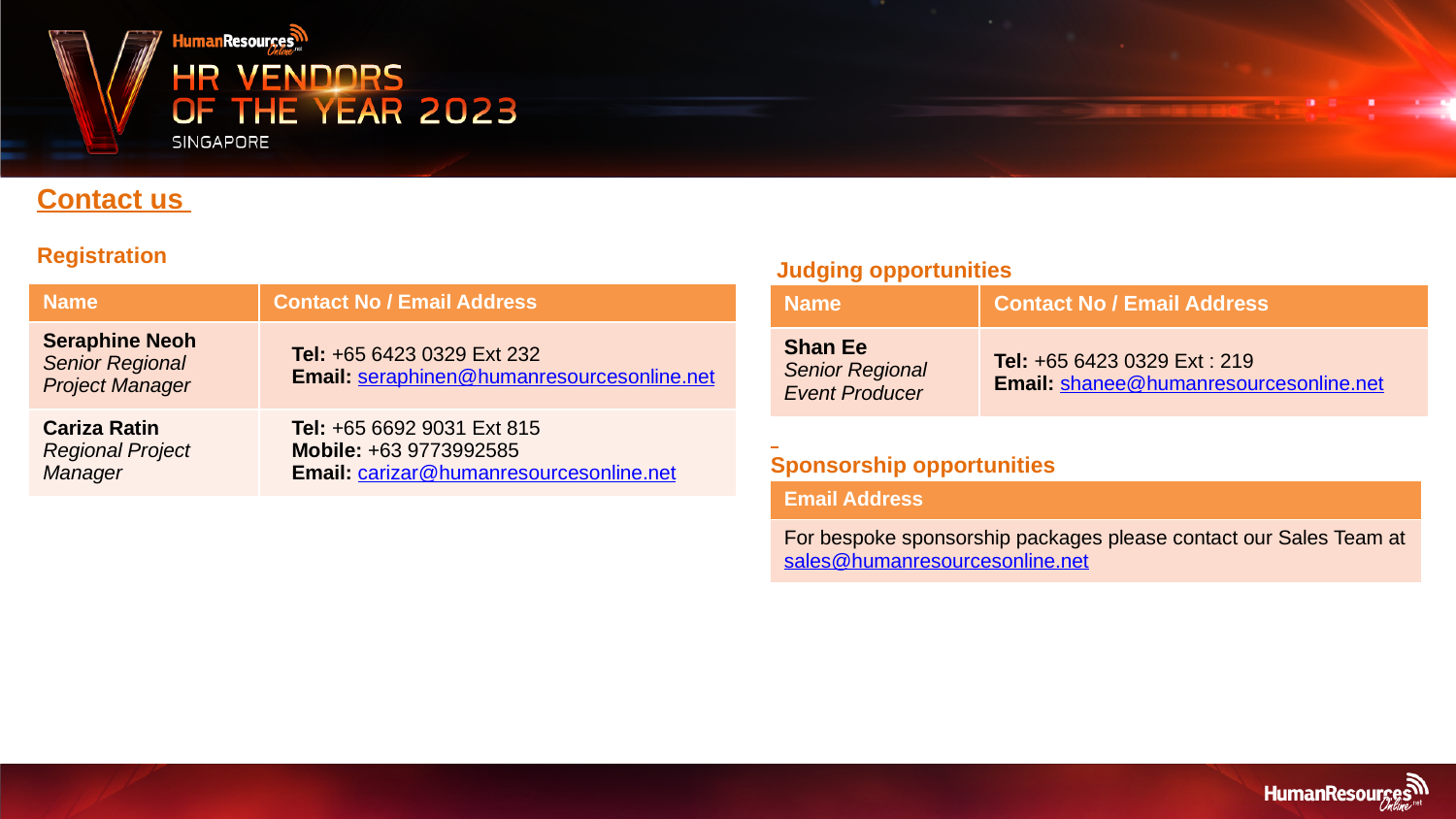

Contact us

Registration

Judging opportunities
| Name | Contact No / Email Address |
| --- | --- |
| Seraphine Neoh Senior Regional Project Manager | Tel: +65 6423 0329 Ext 232 Email: seraphinen@humanresourcesonline.net |
| Cariza Ratin Regional Project Manager | Tel: +65 6692 9031 Ext 815 Mobile: +63 9773992585 Email: carizar@humanresourcesonline.net |
| Name | Contact No / Email Address |
| --- | --- |
| Shan Ee Senior Regional Event Producer | Tel: +65 6423 0329 Ext : 219 Email: shanee@humanresourcesonline.net |

Sponsorship opportunities

| Email Address |
| --- |
| For bespoke sponsorship packages please contact our Sales Team at sales@humanresourcesonline.net |